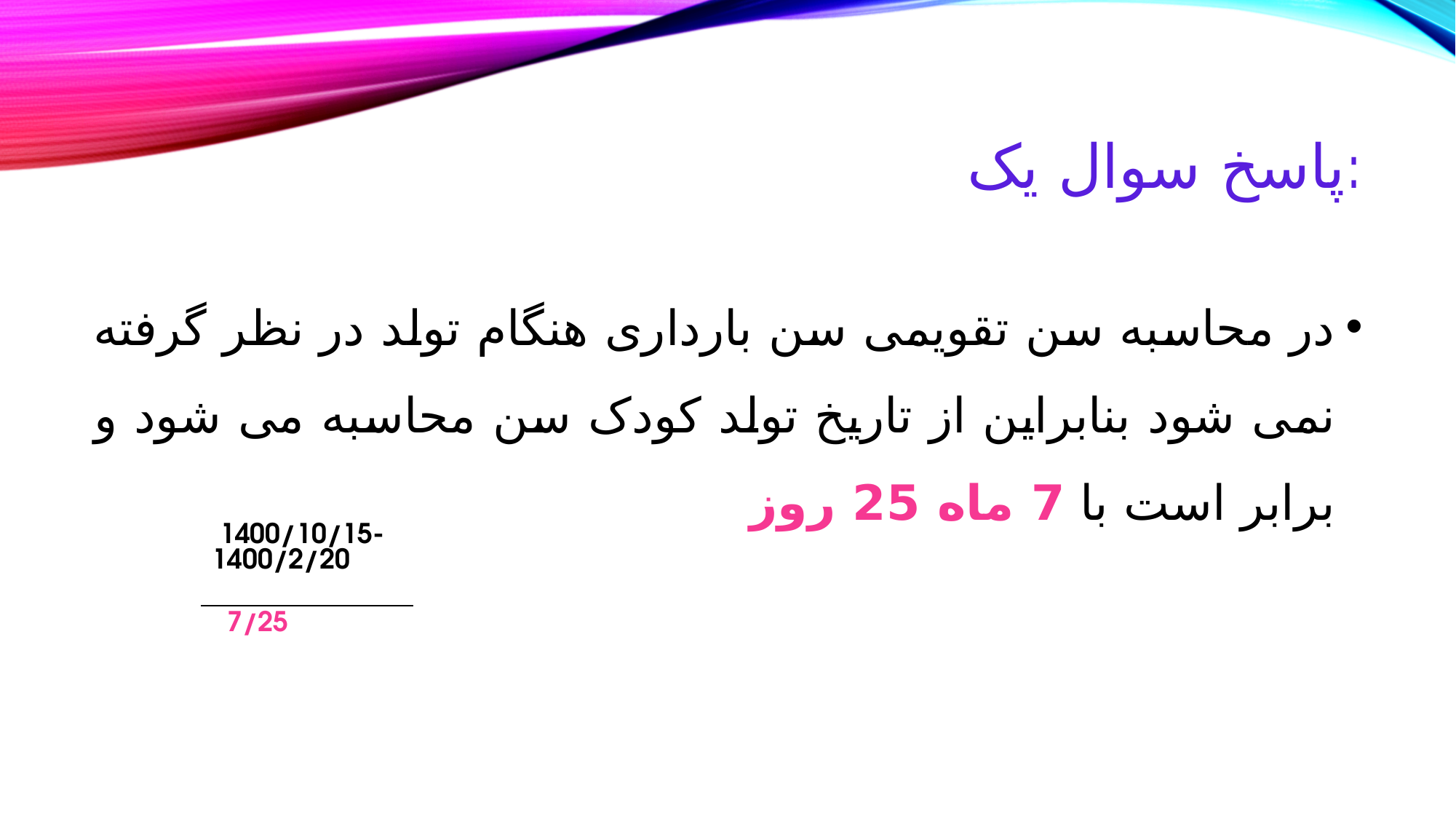

# پاسخ سوال یک:
در محاسبه سن تقویمی سن بارداری هنگام تولد در نظر گرفته نمی شود بنابراین از تاریخ تولد کودک سن محاسبه می شود و برابر است با 7 ماه 25 روز
| 1400/10/15- 1400/2/20 |
| --- |
| 7/25 |